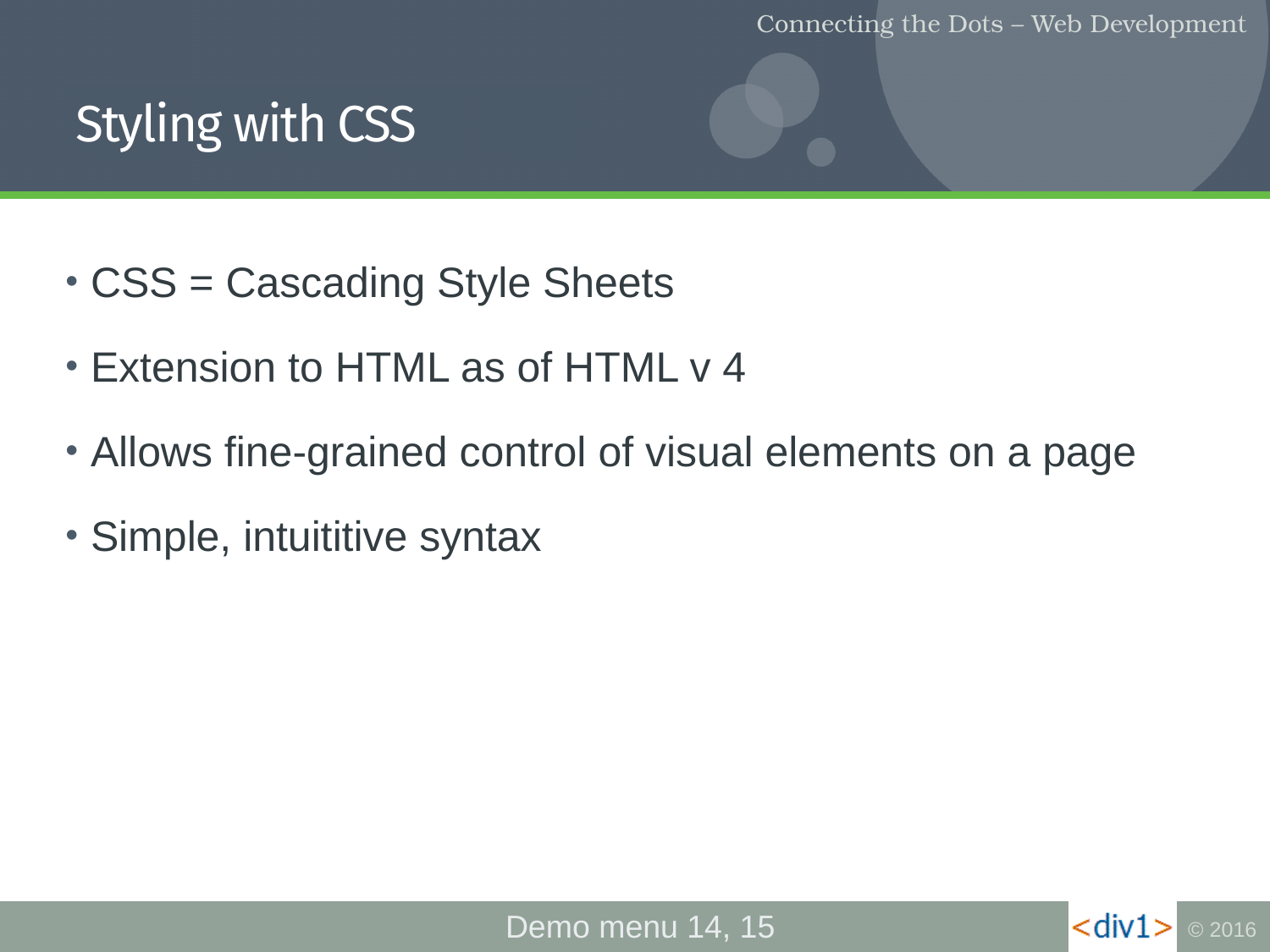

Styling with CSS
CSS = Cascading Style Sheets
Extension to HTML as of HTML v 4
Allows fine-grained control of visual elements on a page
Simple, intuititive syntax
Demo menu 14, 15